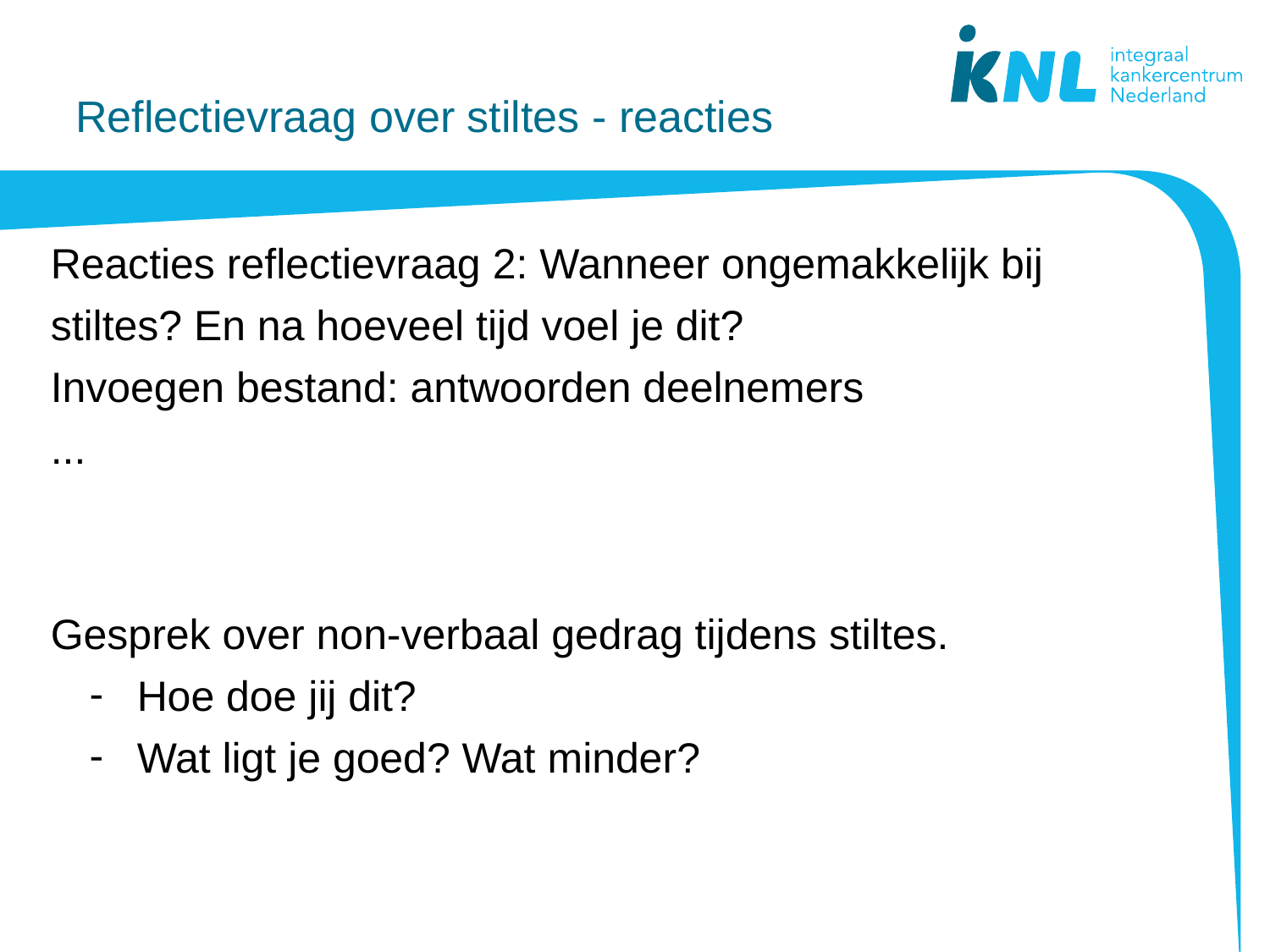

# Reflectievraag over stiltes - reacties
Reacties reflectievraag 2: Wanneer ongemakkelijk bij stiltes? En na hoeveel tijd voel je dit?
Invoegen bestand: antwoorden deelnemers
...

Gesprek over non-verbaal gedrag tijdens stiltes.
Hoe doe jij dit?
Wat ligt je goed? Wat minder?